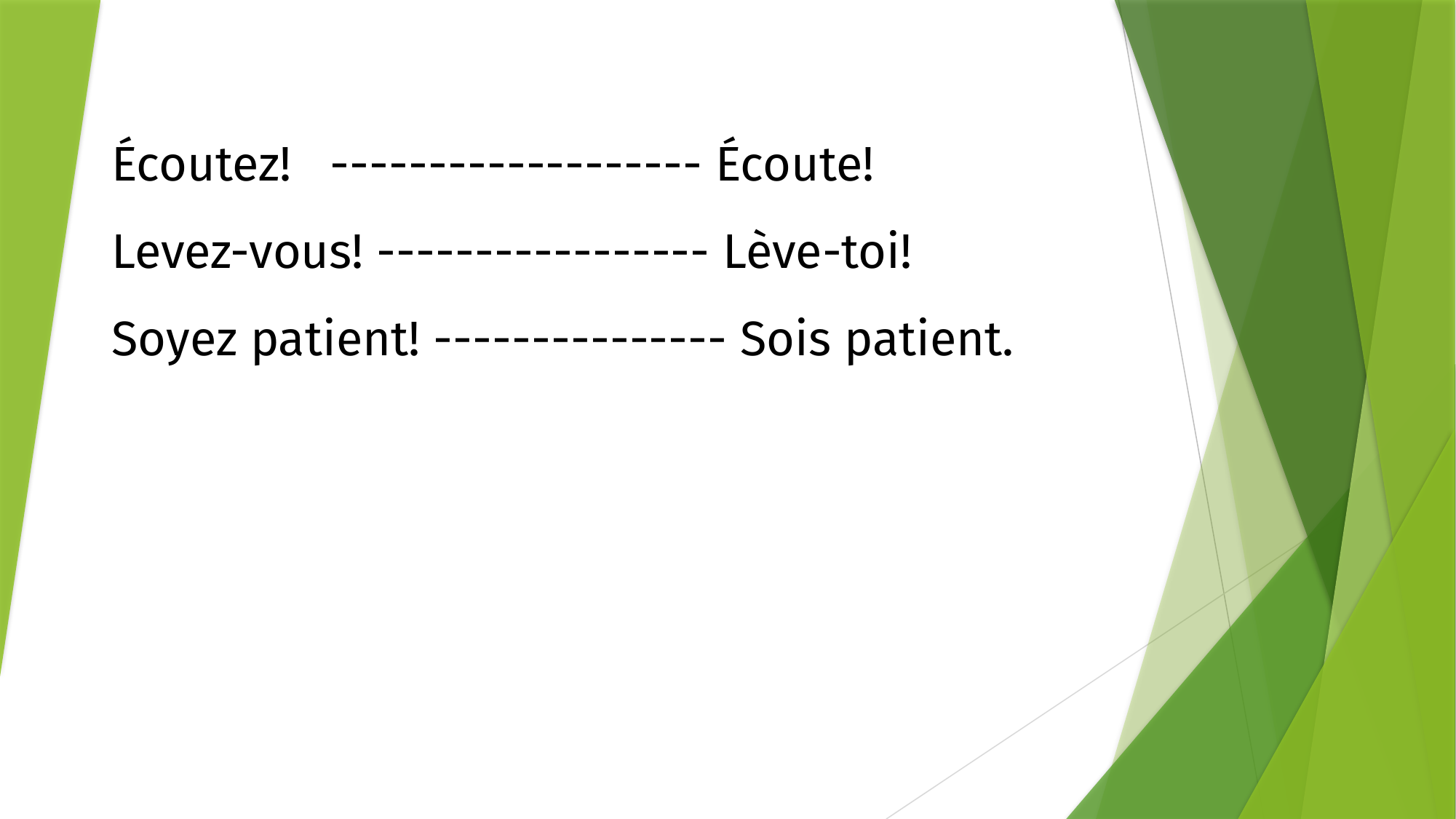

Écoutez!   ------------------- Écoute!
Levez-vous! ----------------- Lève-toi!
Soyez patient! --------------- Sois patient.